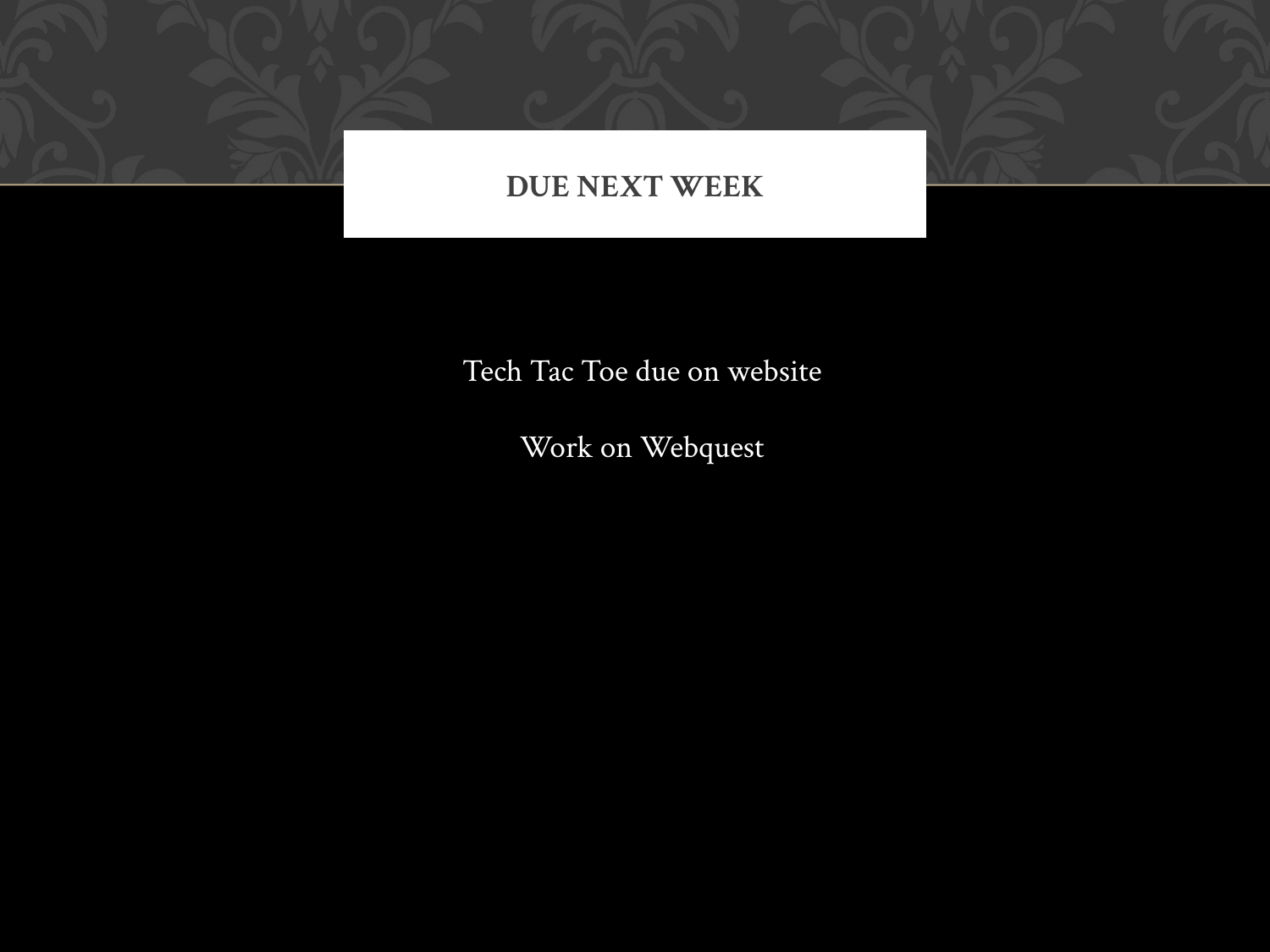

# Due next week

Tech Tac Toe due on website

Work on Webquest